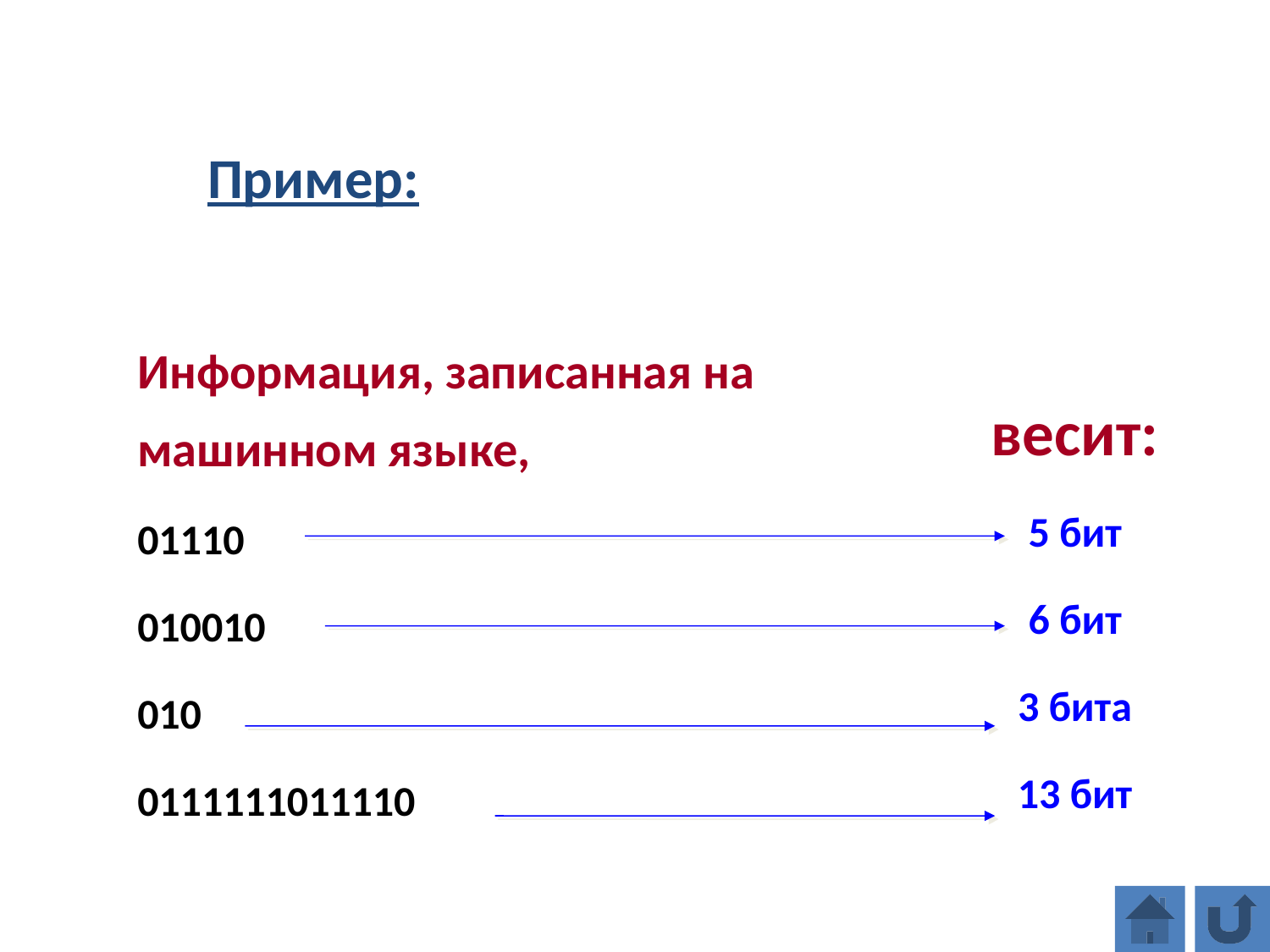

Пример:
Информация, записанная на машинном языке,
01110
010010
010
0111111011110
весит:
5 бит
6 бит
3 бита
13 бит